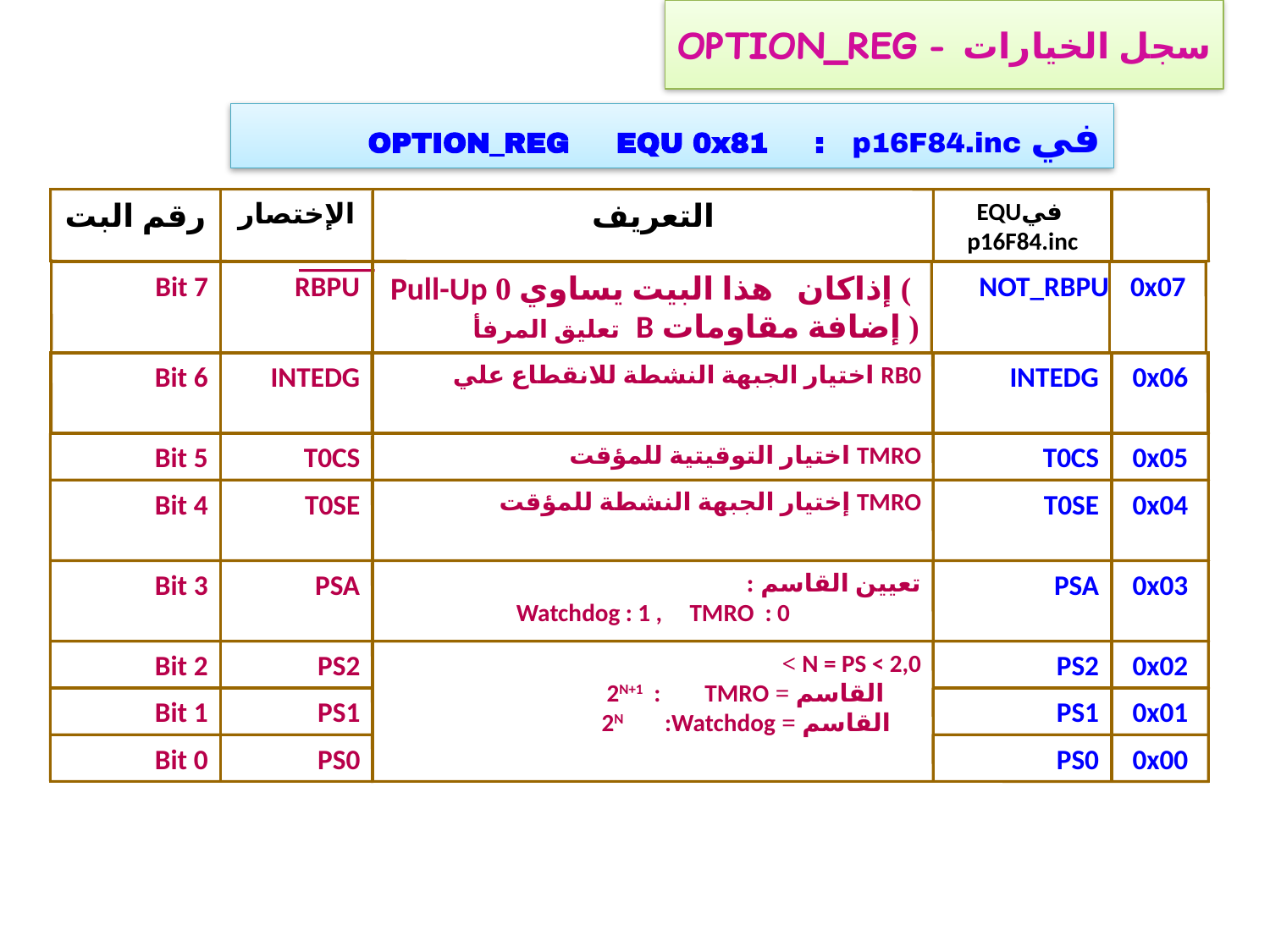

OPTION_REG - سجل الخيارات

OPTION_REG     EQU 0x81     :   p16F84.inc في

رقم البت

الإختصار
التعريف
 فيEQU p16F84.inc

Bit 7
RBPU

 ) إذاكان   هذا البيت يساوي 0 Pull-Up ( إضافة مقاومات B  تعليق المرفأ

NOT_RBPU
0x07

Bit 6
INTEDG
RB0 اختيار الجبهة النشطة للانقطاع علي
INTEDG
0x06

Bit 5
T0CS
TMRO اختيار التوقيتية للمؤقت
T0CS
0x05

Bit 4
T0SE
TMRO إختيار الجبهة النشطة للمؤقت
T0SE
0x04

Bit 3
PSA
تعيين القاسم :
Watchdog : 1 ,     TMRO  : 0
PSA
0x03

Bit 2
PS2
N = PS < 2,0 >
      القاسم = 2N+1  :        TMRO
     القاسم = 2N          :Watchdog
PS2
0x02

Bit 1

PS1
PS1

0x01

Bit 0

PS0
PS0

0x00